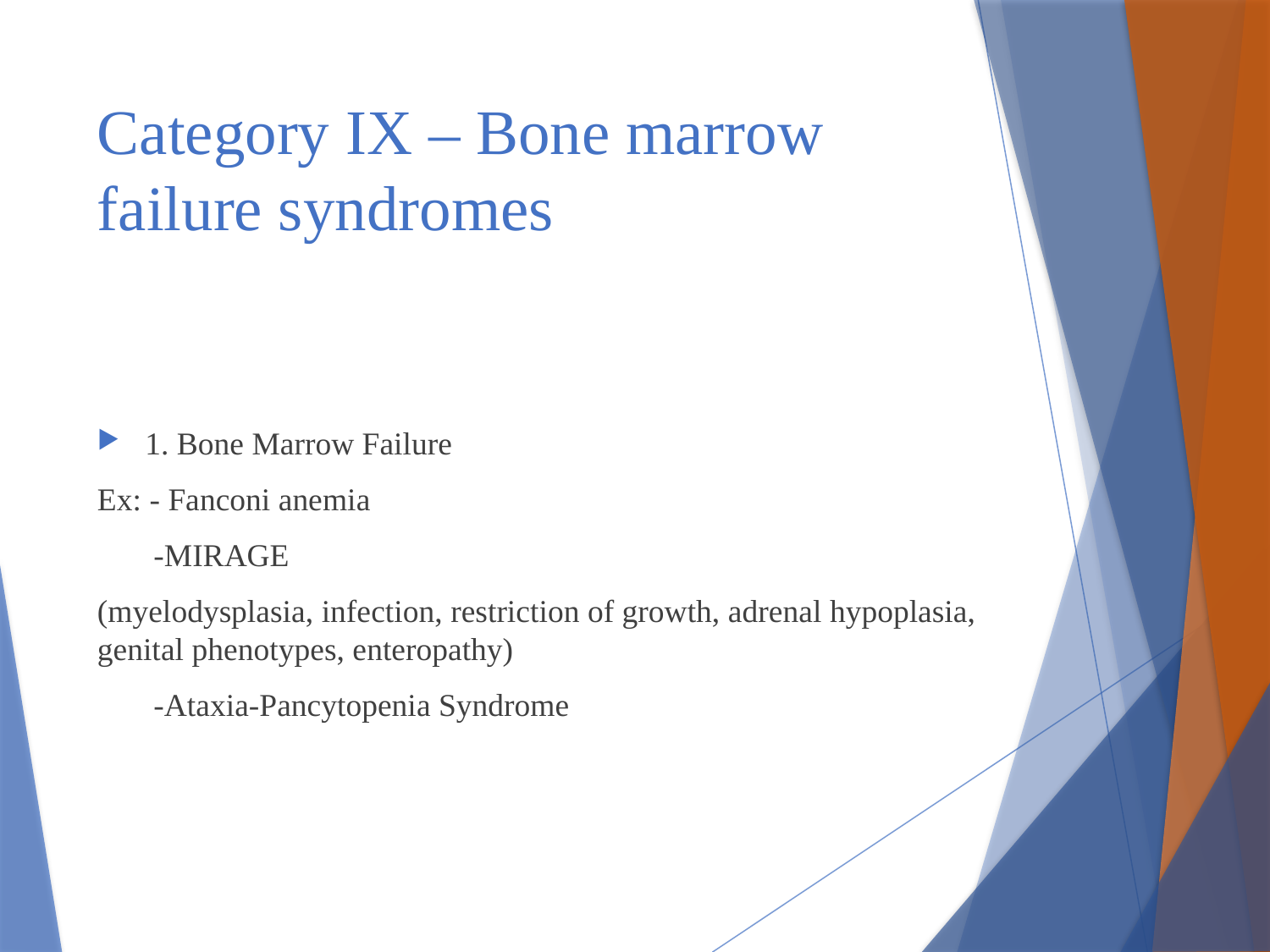

# Category IX – Bone marrow failure syndromes
1. Bone Marrow Failure
Ex: - Fanconi anemia
       -MIRAGE
(myelodysplasia, infection, restriction of growth, adrenal hypoplasia, genital phenotypes, enteropathy)
       -Ataxia-Pancytopenia Syndrome